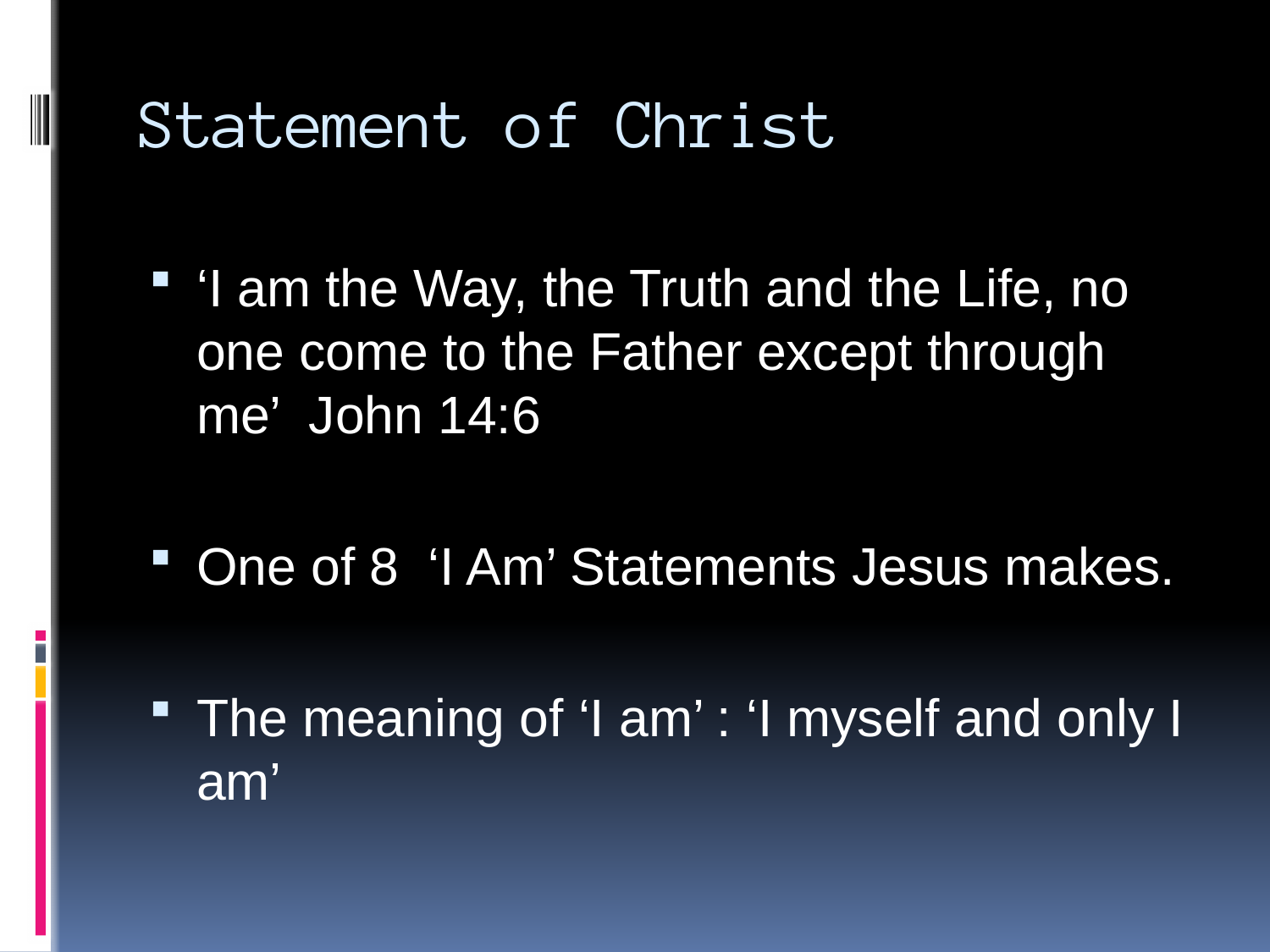

# Statement of Christ
‘I am the Way, the Truth and the Life, no one come to the Father except through me’  John 14:6

One of 8  ‘I Am’ Statements Jesus makes.

The meaning of ‘I am’ : ‘I myself and only I am’